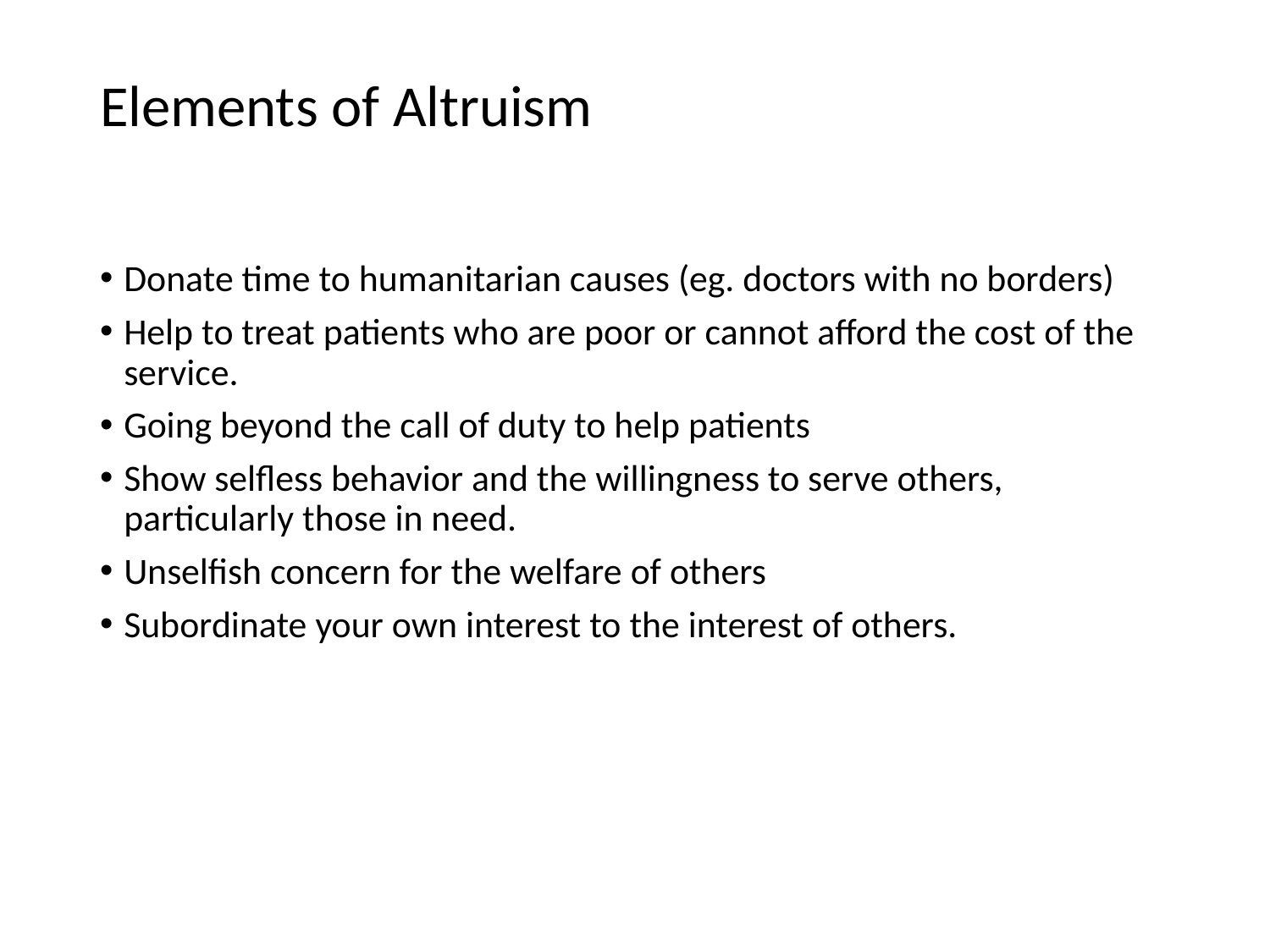

# Elements of Altruism
Donate time to humanitarian causes (eg. doctors with no borders)
Help to treat patients who are poor or cannot afford the cost of the service.
Going beyond the call of duty to help patients
Show selfless behavior and the willingness to serve others, particularly those in need.
Unselfish concern for the welfare of others
Subordinate your own interest to the interest of others.